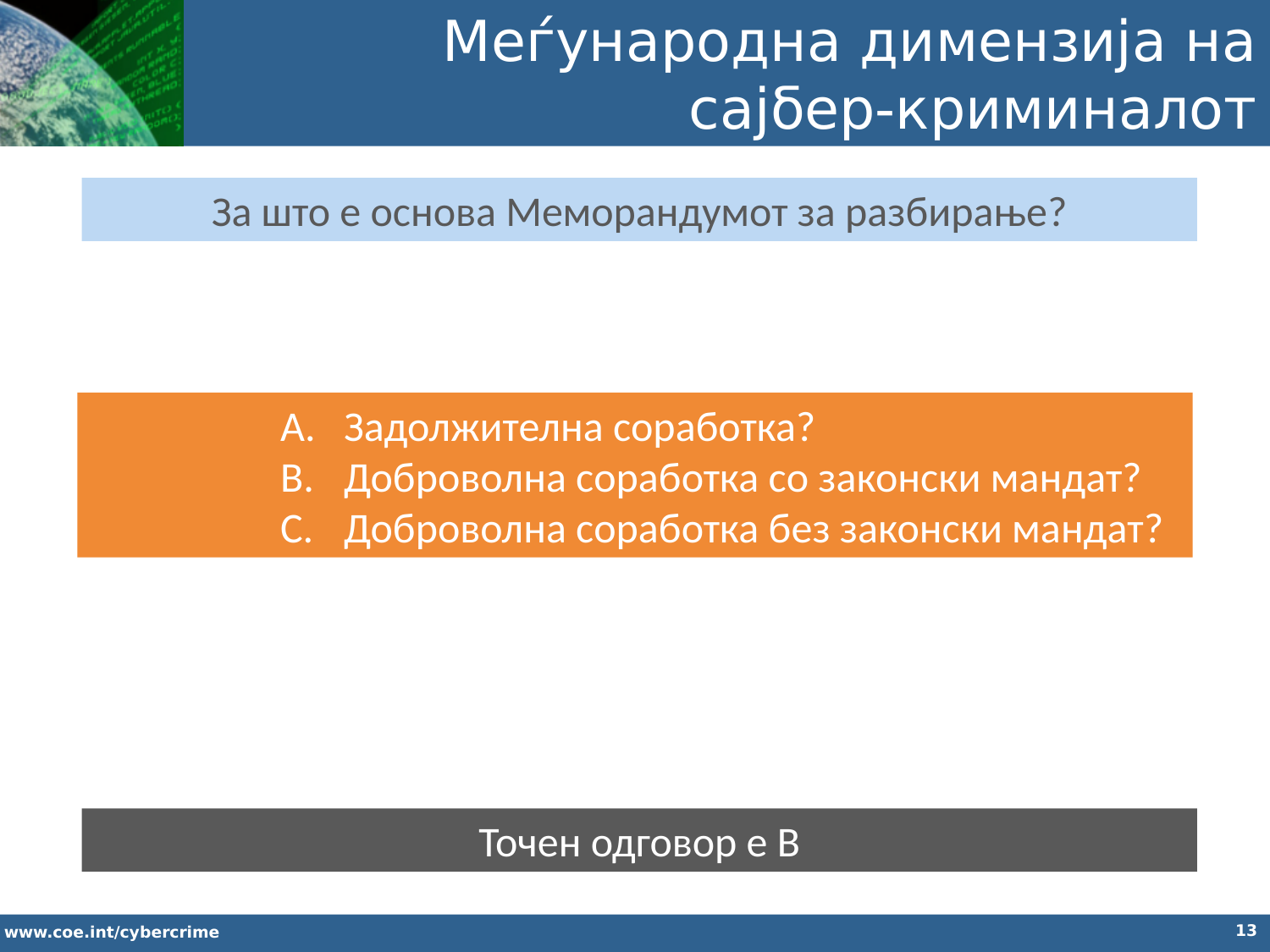

Меѓународна димензија на сајбер-криминалот
За што е основа Меморандумот за разбирање?
Задолжителна соработка?
Доброволна соработка со законски мандат?
Доброволна соработка без законски мандат?
Точен одговор е B
13